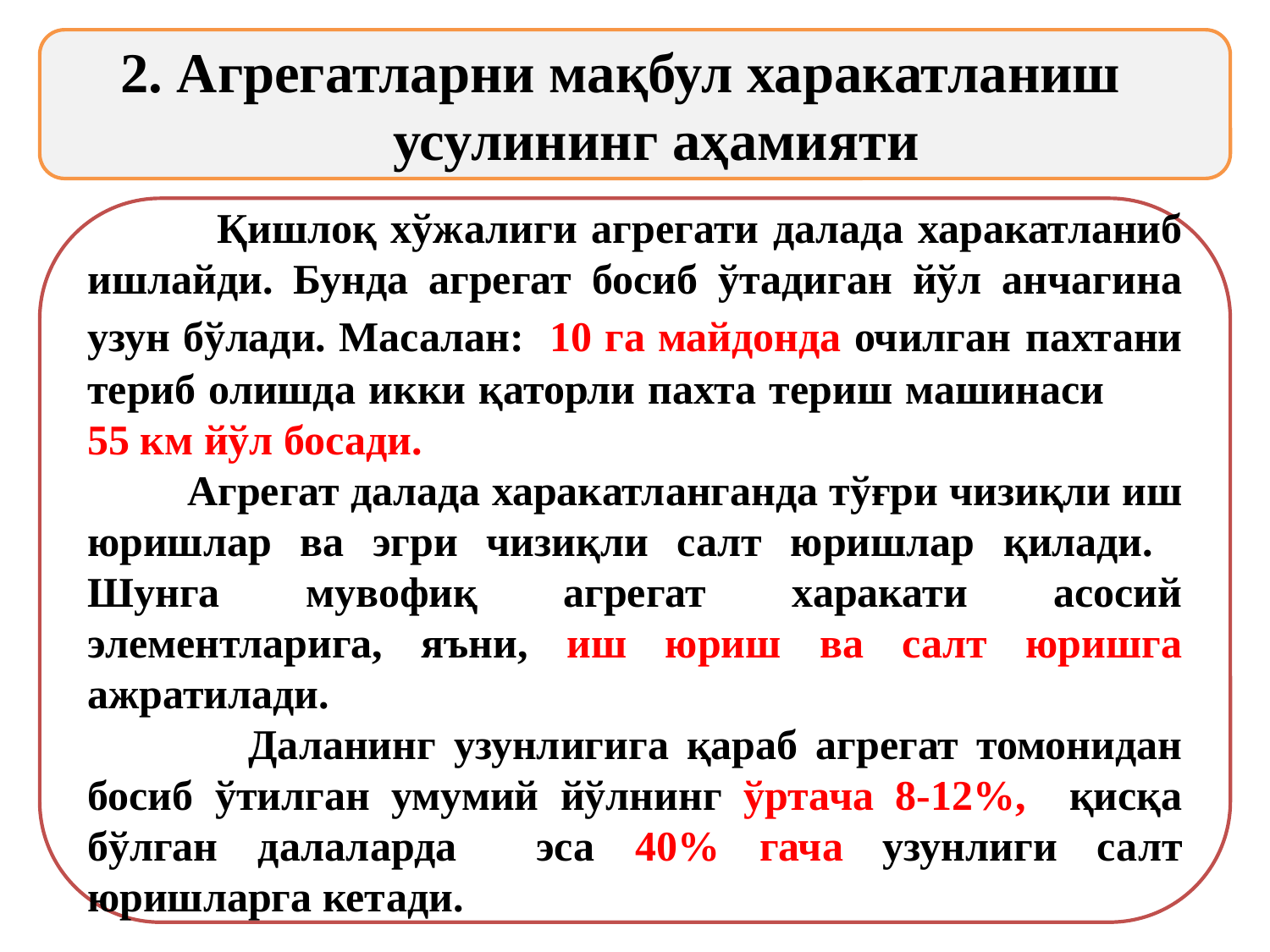

2. Агрегатларни мақбул харакатланиш
   усулининг аҳамияти
         Қишлоқ хўжалиги агрегати далада харакатланиб ишлайди. Бунда агрегат босиб ўтадиган йўл анчагина узун бўлади. Масалан:  10 га майдонда очилган пахтани териб олишда икки қаторли пахта териш машинаси       55 км йўл босади.
         Агрегат далада харакатланганда тўғри чизиқли иш юришлар ва эгри чизиқли салт юришлар қилади.  Шунга мувофиқ агрегат харакати асосий элементларига, яъни, иш юриш ва салт юришга ажратилади.
         Даланинг узунлигига қараб агрегат томонидан босиб ўтилган умумий йўлнинг ўртача 8-12%,  қисқа бўлган далаларда  эса 40% гача узунлиги салт юришларга кетади.